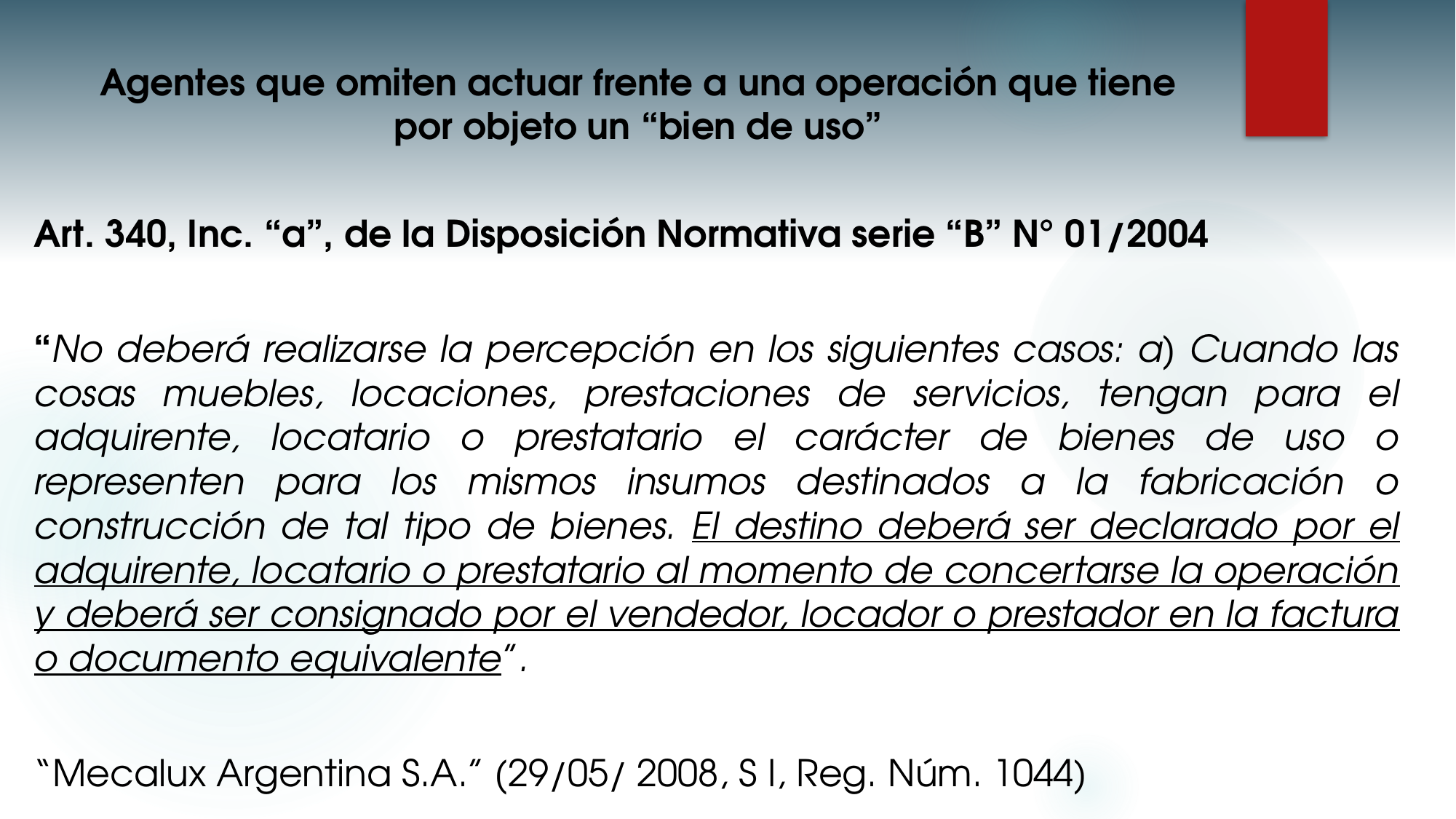

# Agentes que omiten actuar frente a una operación que tiene por objeto un “bien de uso”
Art. 340, Inc. “a”, de la Disposición Normativa serie “B” N° 01/2004

“No deberá realizarse la percepción en los siguientes casos: a) Cuando las cosas muebles, locaciones, prestaciones de servicios, tengan para el adquirente, locatario o prestatario el carácter de bienes de uso o representen para los mismos insumos destinados a la fabricación o construcción de tal tipo de bienes. El destino deberá ser declarado por el adquirente, locatario o prestatario al momento de concertarse la operación y deberá ser consignado por el vendedor, locador o prestador en la factura o documento equivalente”.

“Mecalux Argentina S.A.” (29/05/ 2008, S I, Reg. Núm. 1044)